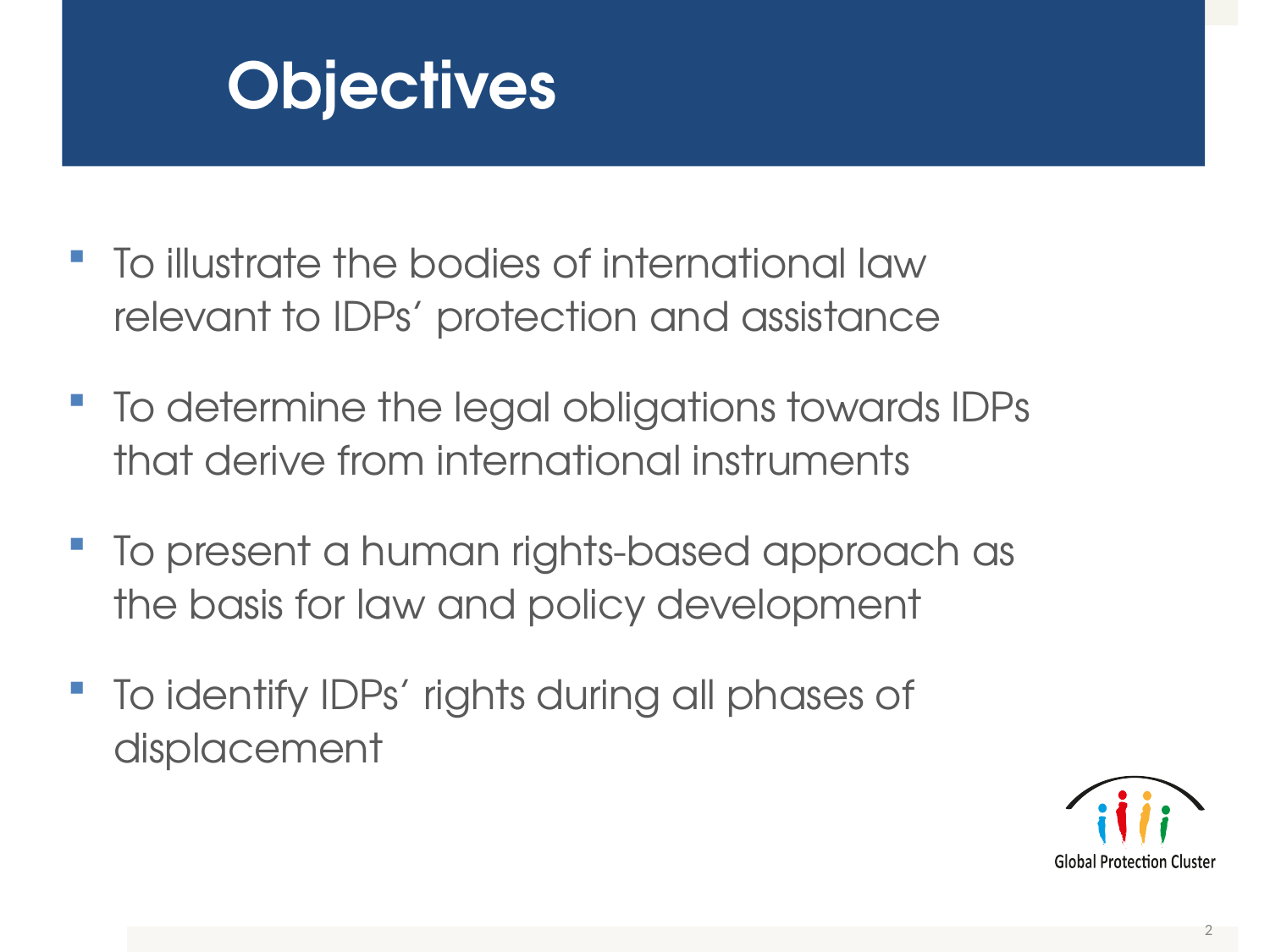

# Objectives
To illustrate the bodies of international law relevant to IDPs’ protection and assistance
To determine the legal obligations towards IDPs that derive from international instruments
To present a human rights-based approach as the basis for law and policy development
To identify IDPs’ rights during all phases of displacement